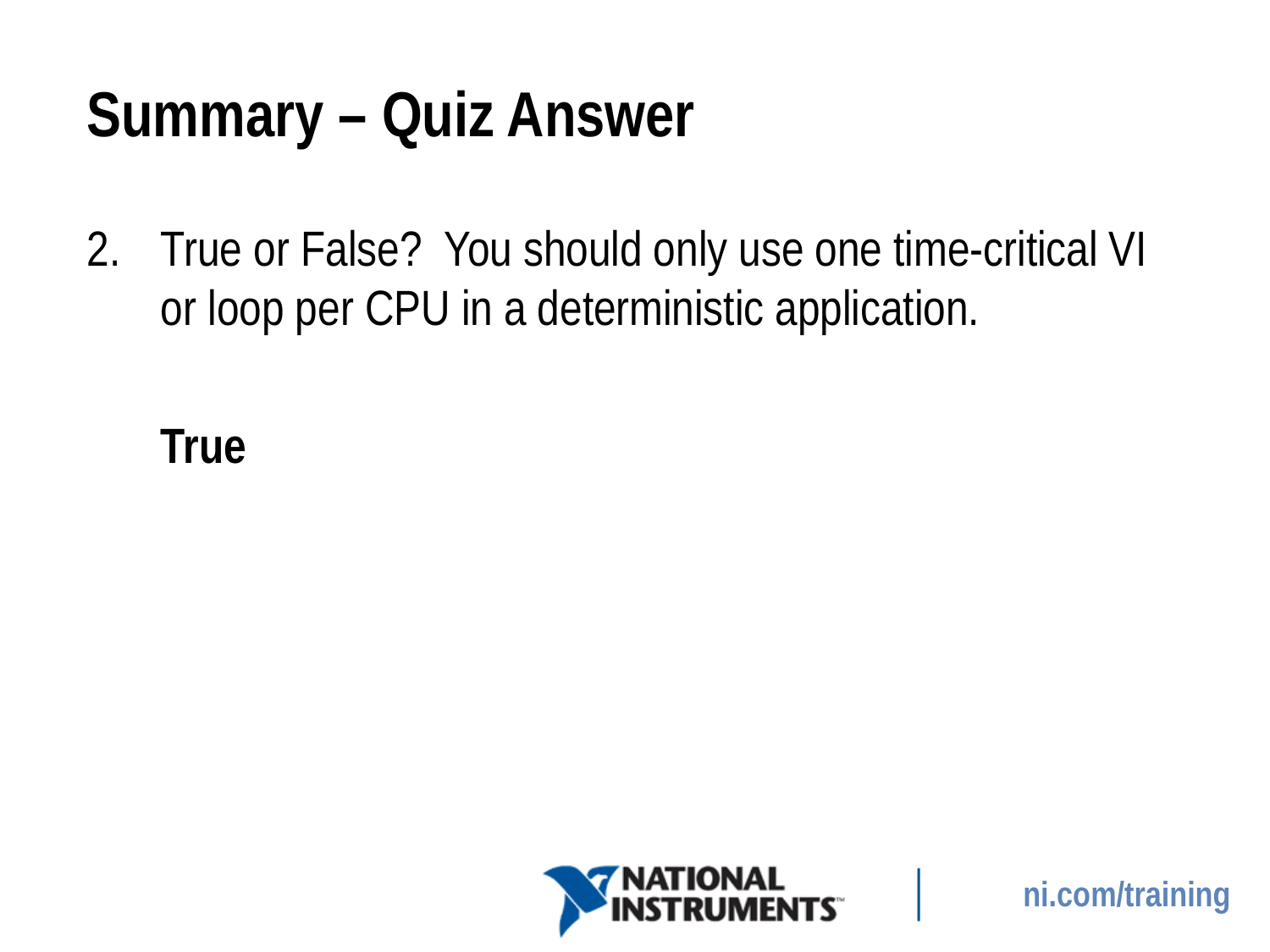

# Summary – Quiz Answer
True or False?  You should only use one time-critical VI or loop per CPU in a deterministic application.

	True